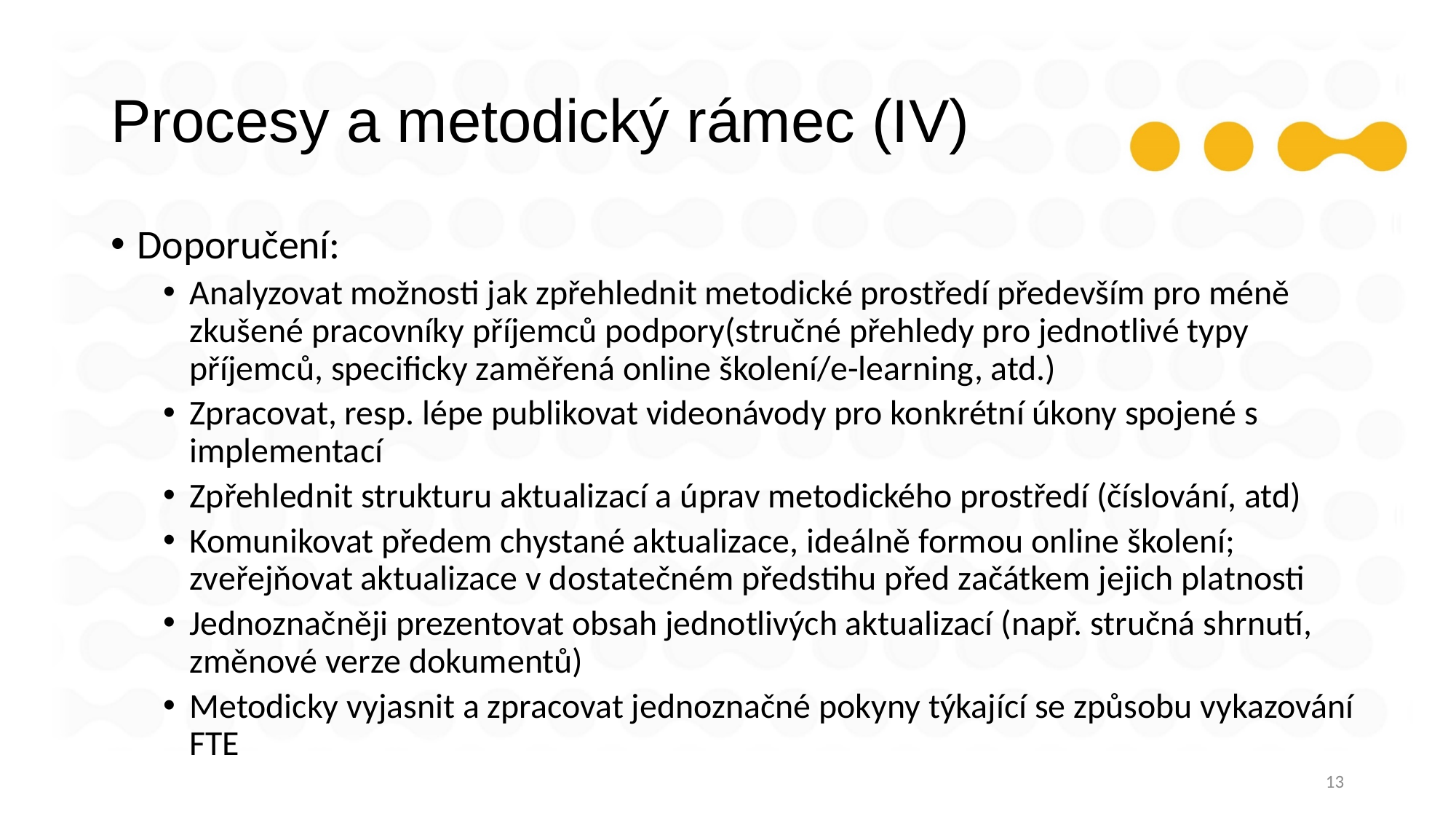

# Procesy a metodický rámec (IV)
Doporučení:
Analyzovat možnosti jak zpřehlednit metodické prostředí především pro méně zkušené pracovníky příjemců podpory(stručné přehledy pro jednotlivé typy příjemců, specificky zaměřená online školení/e-learning, atd.)
Zpracovat, resp. lépe publikovat videonávody pro konkrétní úkony spojené s implementací
Zpřehlednit strukturu aktualizací a úprav metodického prostředí (číslování, atd)
Komunikovat předem chystané aktualizace, ideálně formou online školení; zveřejňovat aktualizace v dostatečném předstihu před začátkem jejich platnosti
Jednoznačněji prezentovat obsah jednotlivých aktualizací (např. stručná shrnutí, změnové verze dokumentů)
Metodicky vyjasnit a zpracovat jednoznačné pokyny týkající se způsobu vykazování FTE

13